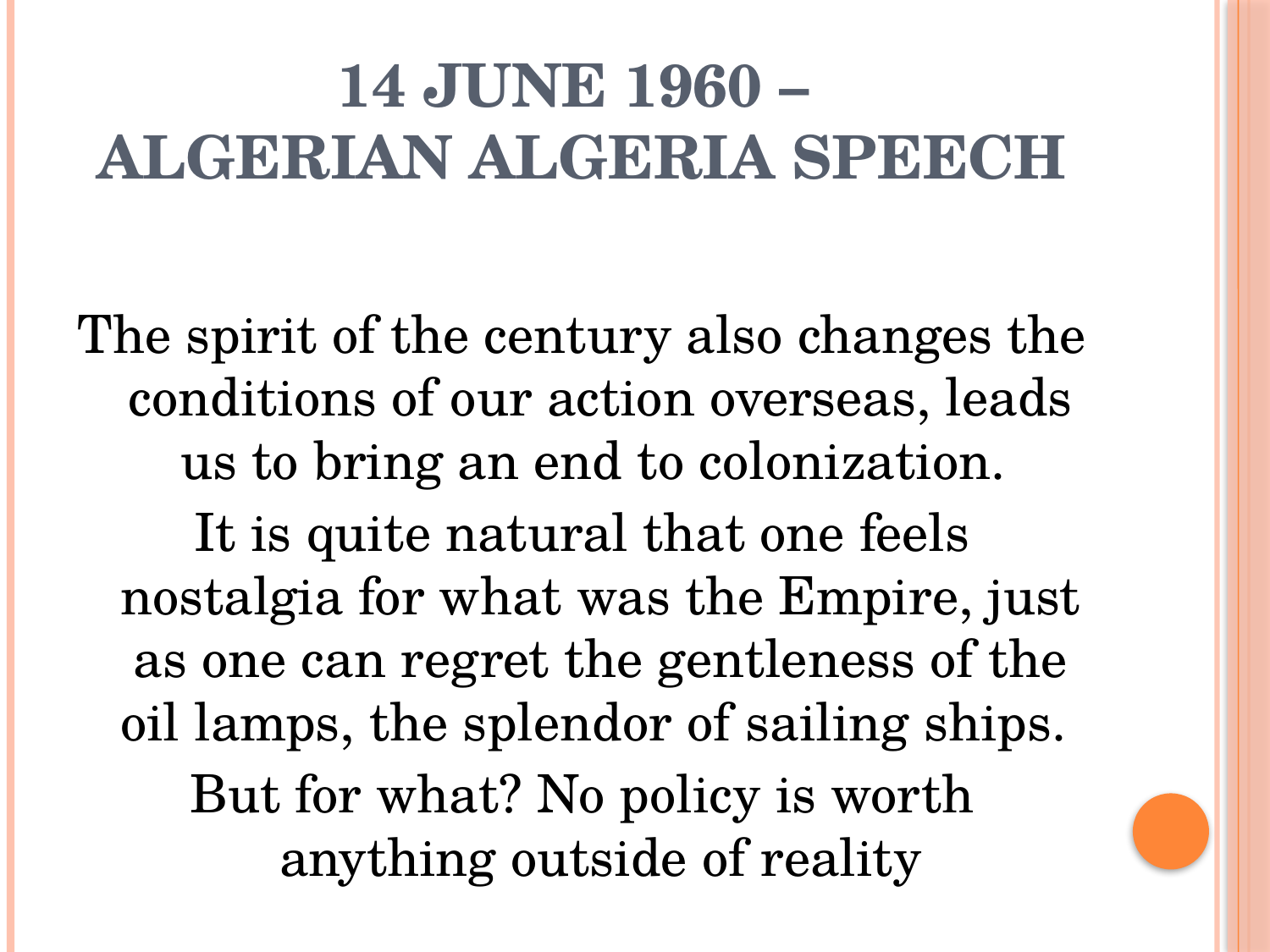

# 14 june 1960 – Algerian algeria speech

The spirit of the century also changes the conditions of our action overseas, leads us to bring an end to colonization.
It is quite natural that one feels nostalgia for what was the Empire, just as one can regret the gentleness of the oil lamps, the splendor of sailing ships.
But for what? No policy is worth anything outside of reality